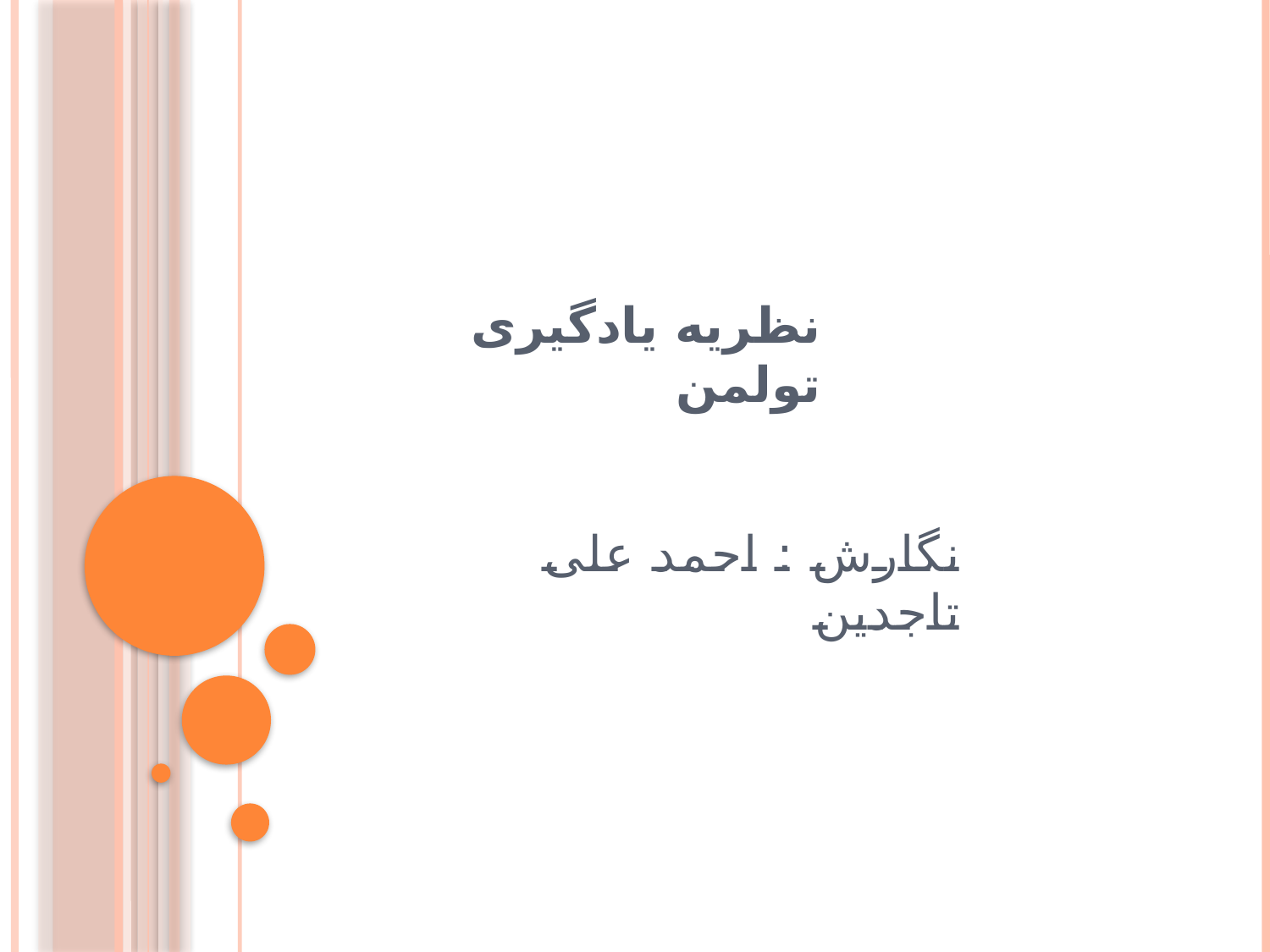

نظریه یادگیری تولمن
نگارش : احمد علی تاجدین